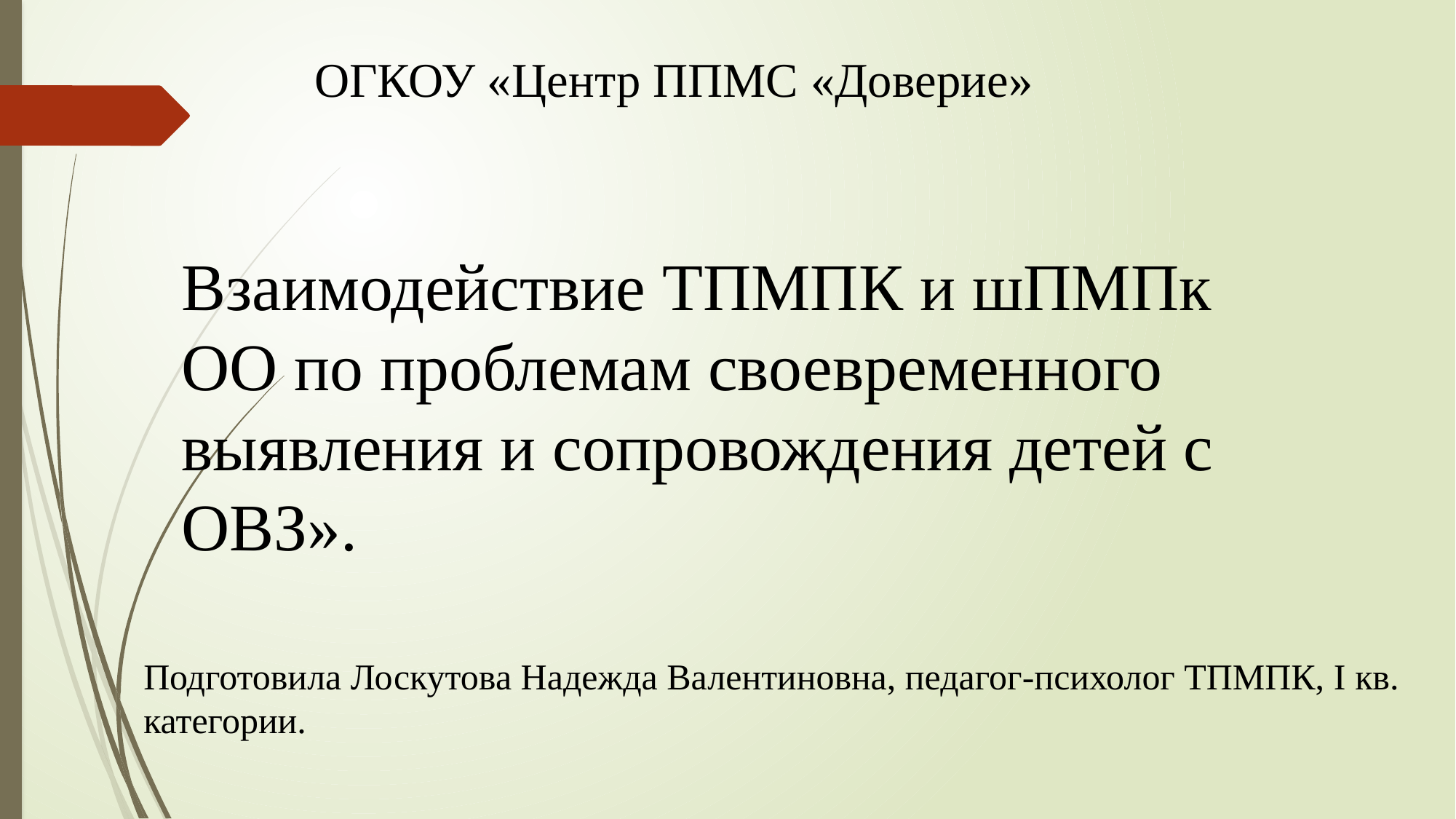

ОГКОУ «Центр ППМС «Доверие»
Взаимодействие ТПМПК и шПМПк ОО по проблемам своевременного выявления и сопровождения детей с ОВЗ».
Подготовила Лоскутова Надежда Валентиновна, педагог-психолог ТПМПК, I кв. категории.